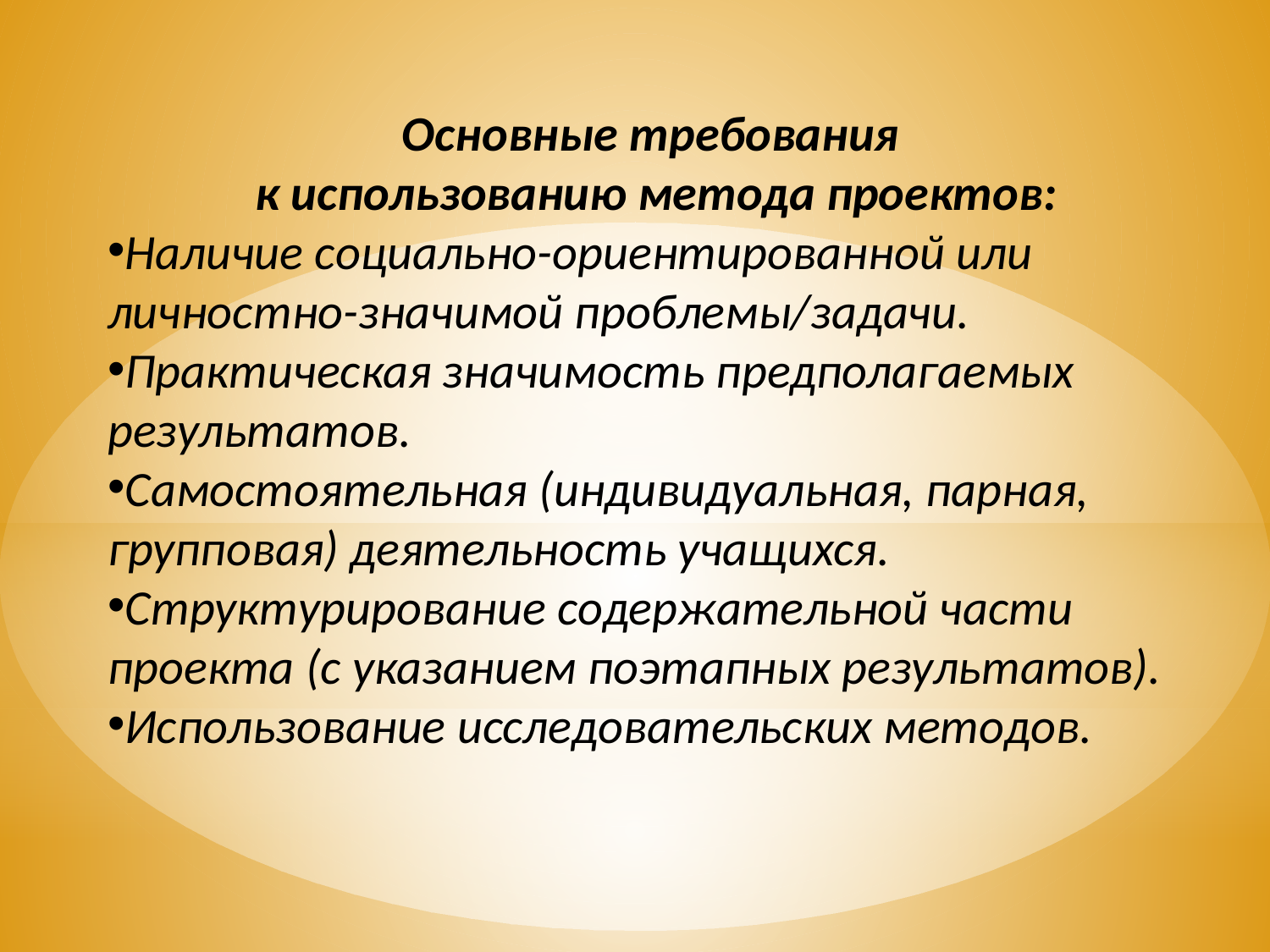

Основные требования
к использованию метода проектов:
Наличие социально-ориентированной или личностно-значимой проблемы/задачи.
Практическая значимость предполагаемых результатов.
Самостоятельная (индивидуальная, парная, групповая) деятельность учащихся.
Структурирование содержательной части проекта (с указанием поэтапных результатов).
Использование исследовательских методов.